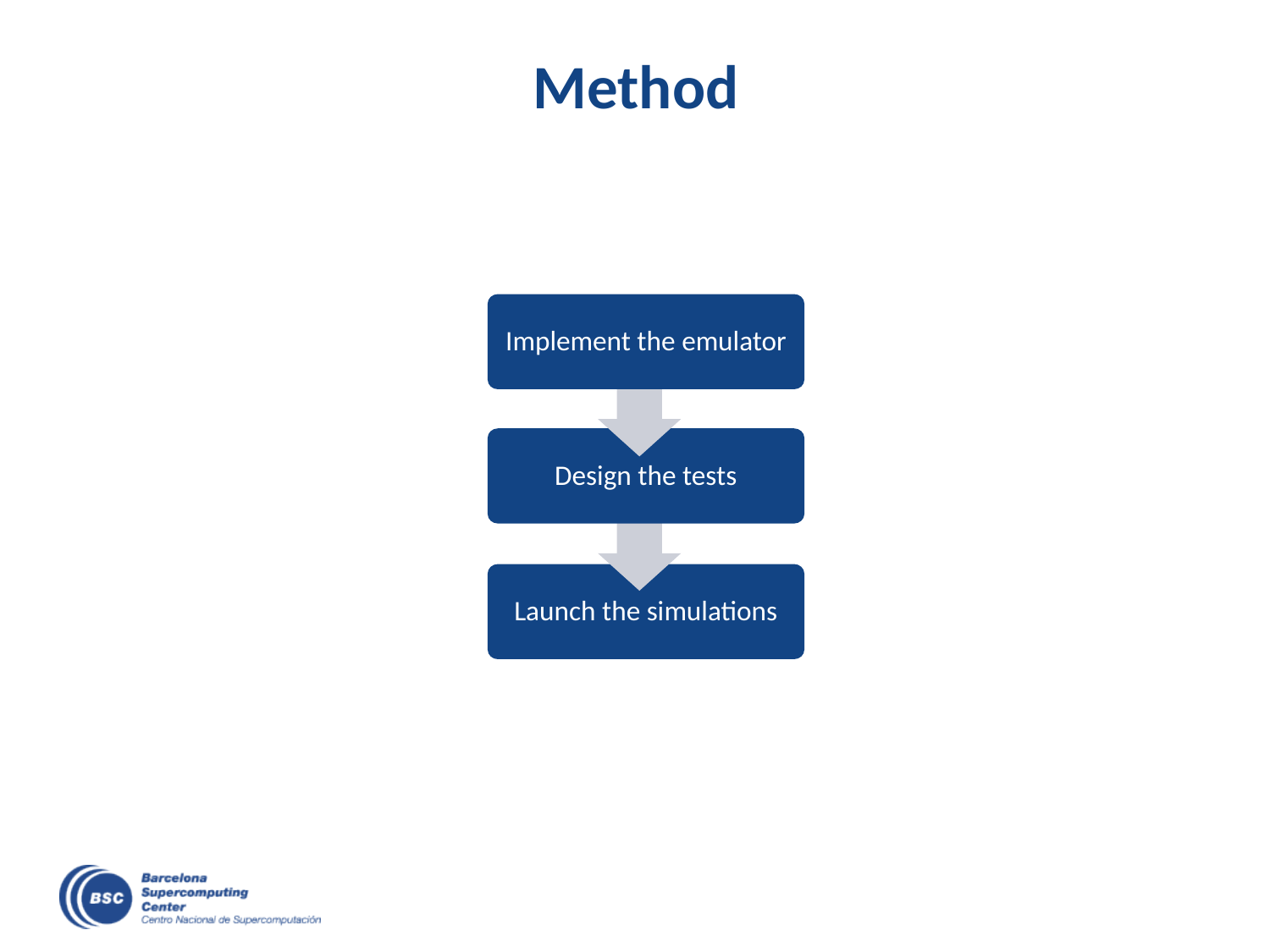

# Method
Implement the emulator

Design the tests

Launch the simulations